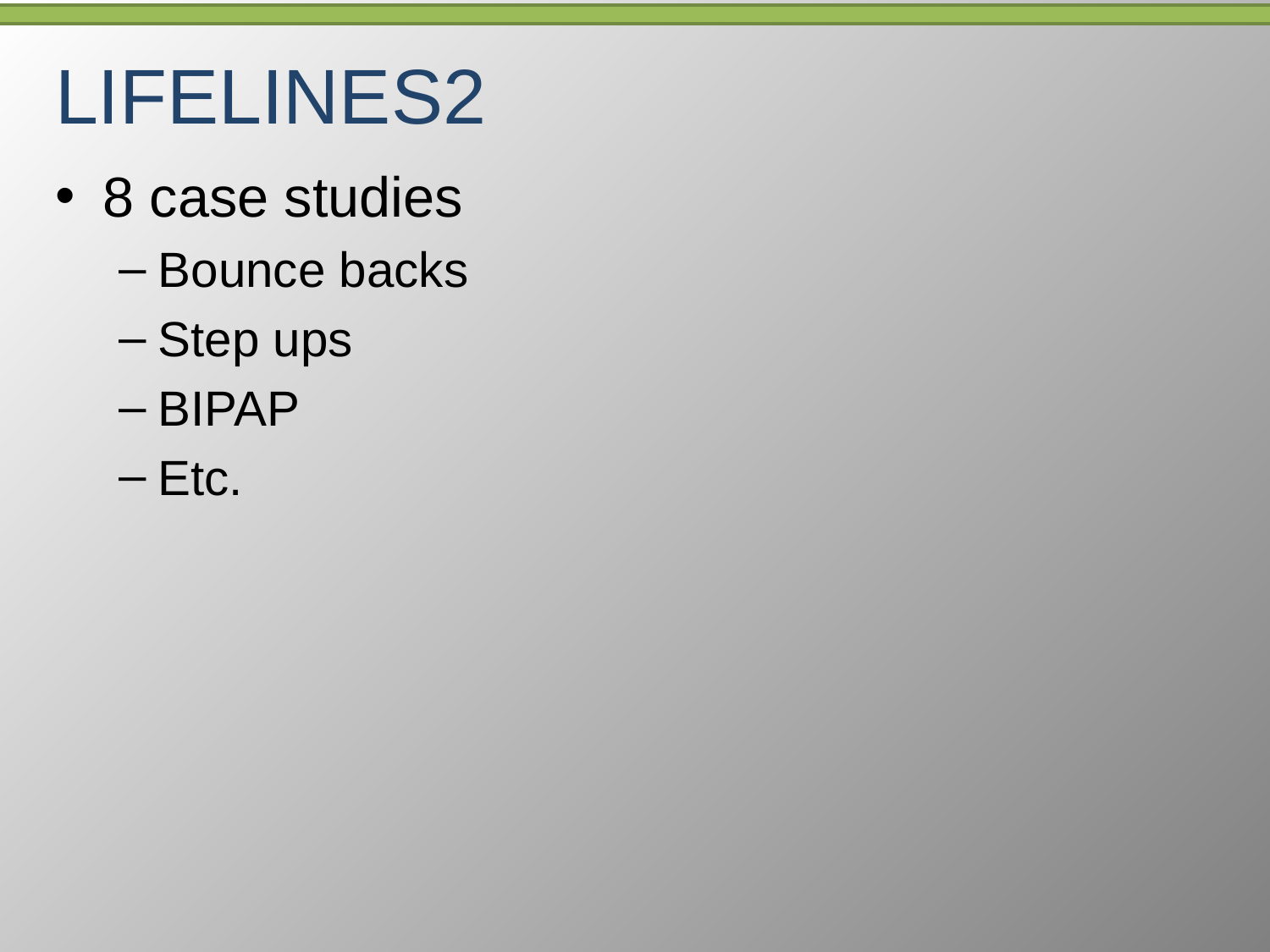

# Lifelines2
8 case studies
Bounce backs
Step ups
BIPAP
Etc.